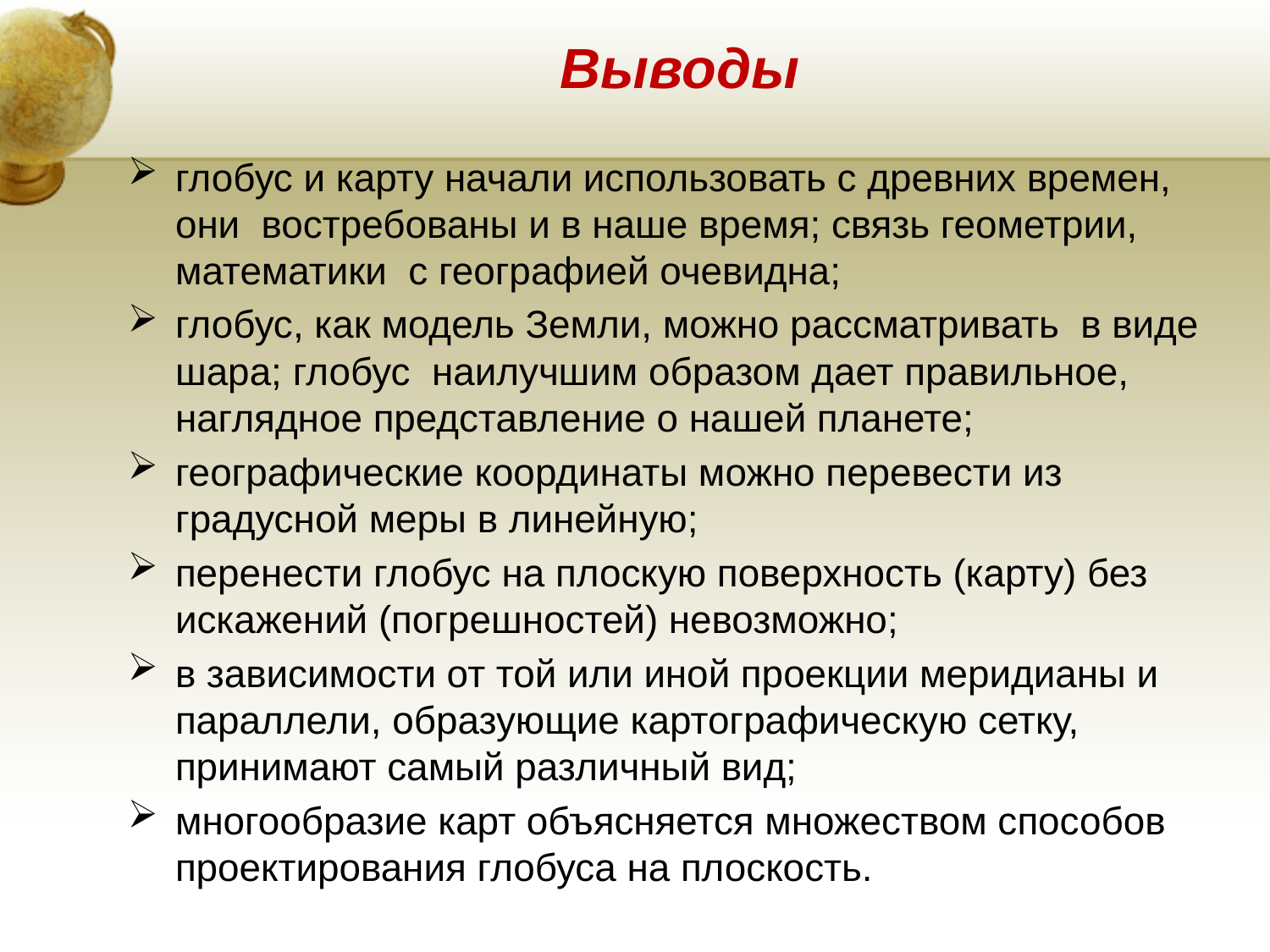

# Выводы
глобус и карту начали использовать с древних времен, они  востребованы и в наше время; связь геометрии, математики  с географией очевидна;
глобус, как модель Земли, можно рассматривать  в виде шара; глобус  наилучшим образом дает правильное, наглядное представление о нашей планете;
географические координаты можно перевести из градусной меры в линейную;
перенести глобус на плоскую поверхность (карту) без искажений (погрешностей) невозможно;
в зависимости от той или иной проекции меридианы и параллели, образующие картографическую сетку, принимают самый различный вид;
многообразие карт объясняется множеством способов проектирования глобуса на плоскость.